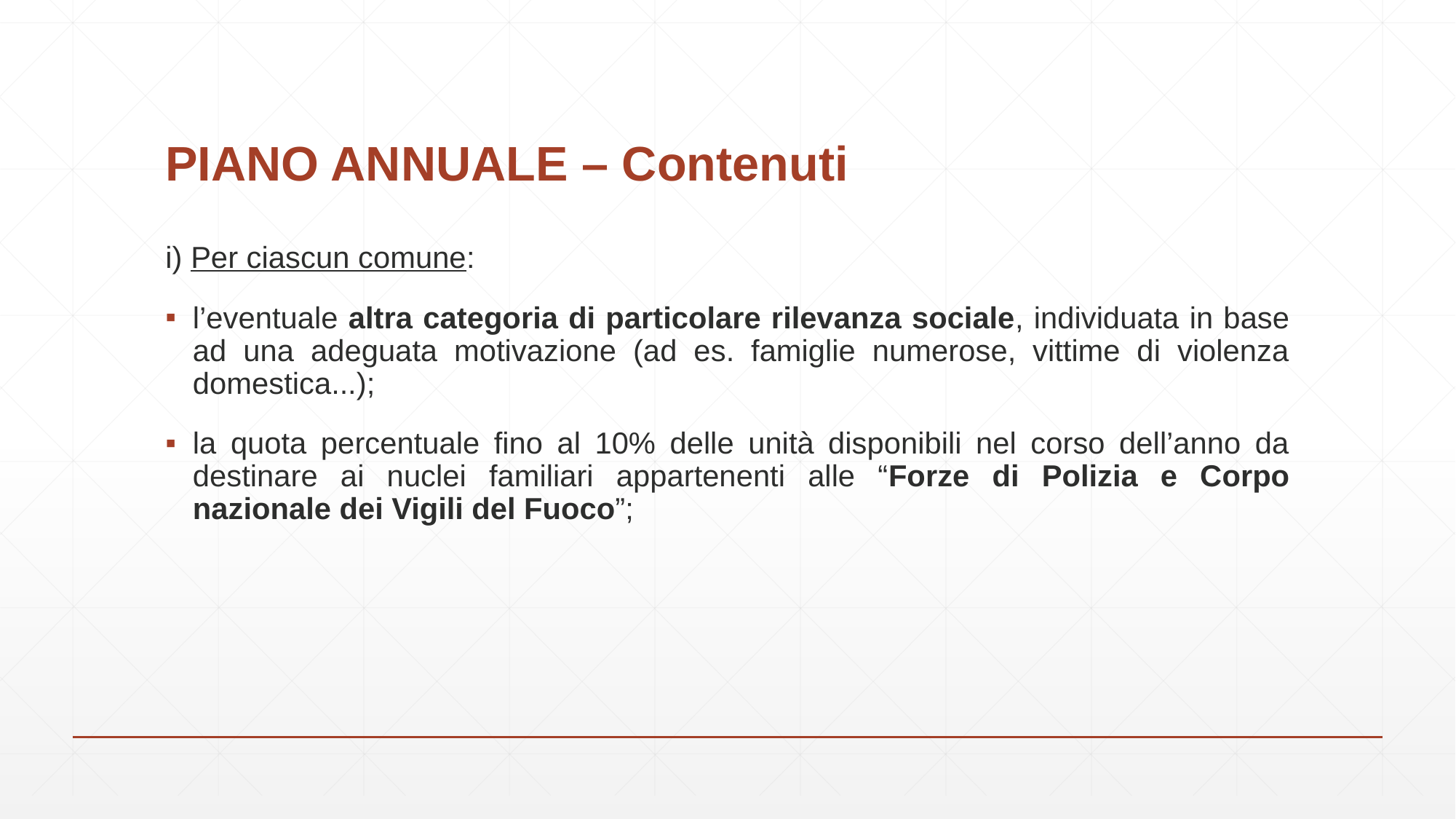

# PIANO ANNUALE – Contenuti
i) Per ciascun comune:
l’eventuale altra categoria di particolare rilevanza sociale, individuata in base ad una adeguata motivazione (ad es. famiglie numerose, vittime di violenza domestica...);
la quota percentuale fino al 10% delle unità disponibili nel corso dell’anno da destinare ai nuclei familiari appartenenti alle “Forze di Polizia e Corpo nazionale dei Vigili del Fuoco”;